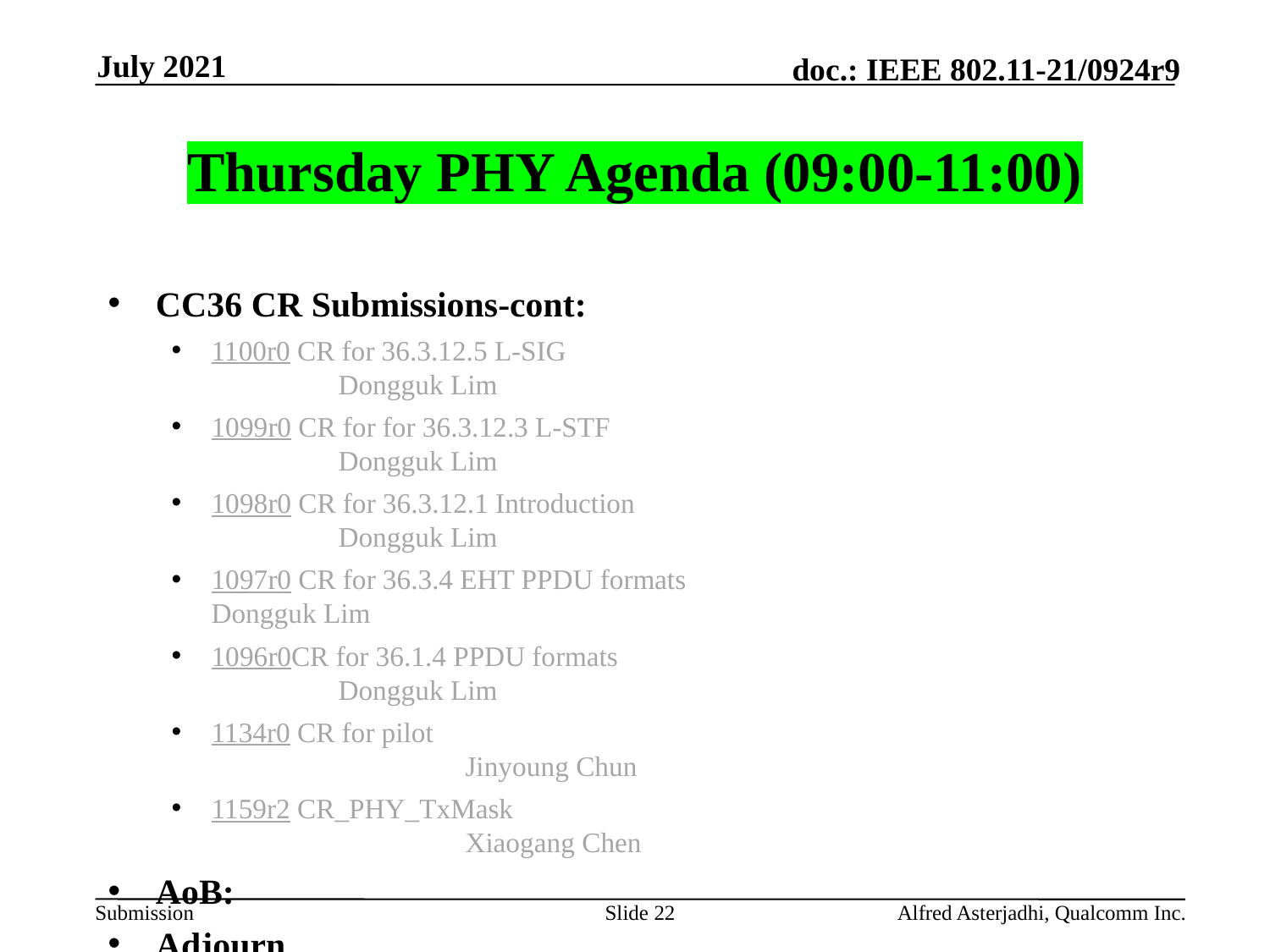

July 2021
# Thursday PHY Agenda (09:00-11:00)
CC36 CR Submissions-cont:
1100r0 CR for 36.3.12.5 L-SIG						Dongguk Lim
1099r0 CR for for 36.3.12.3 L-STF					Dongguk Lim
1098r0 CR for 36.3.12.1 Introduction					Dongguk Lim
1097r0 CR for 36.3.4 EHT PPDU formats				Dongguk Lim
1096r0CR for 36.1.4 PPDU formats					Dongguk Lim
1134r0 CR for pilot								Jinyoung Chun
1159r2 CR_PHY_TxMask							Xiaogang Chen
AoB:
Adjourn
Slide 22
Alfred Asterjadhi, Qualcomm Inc.